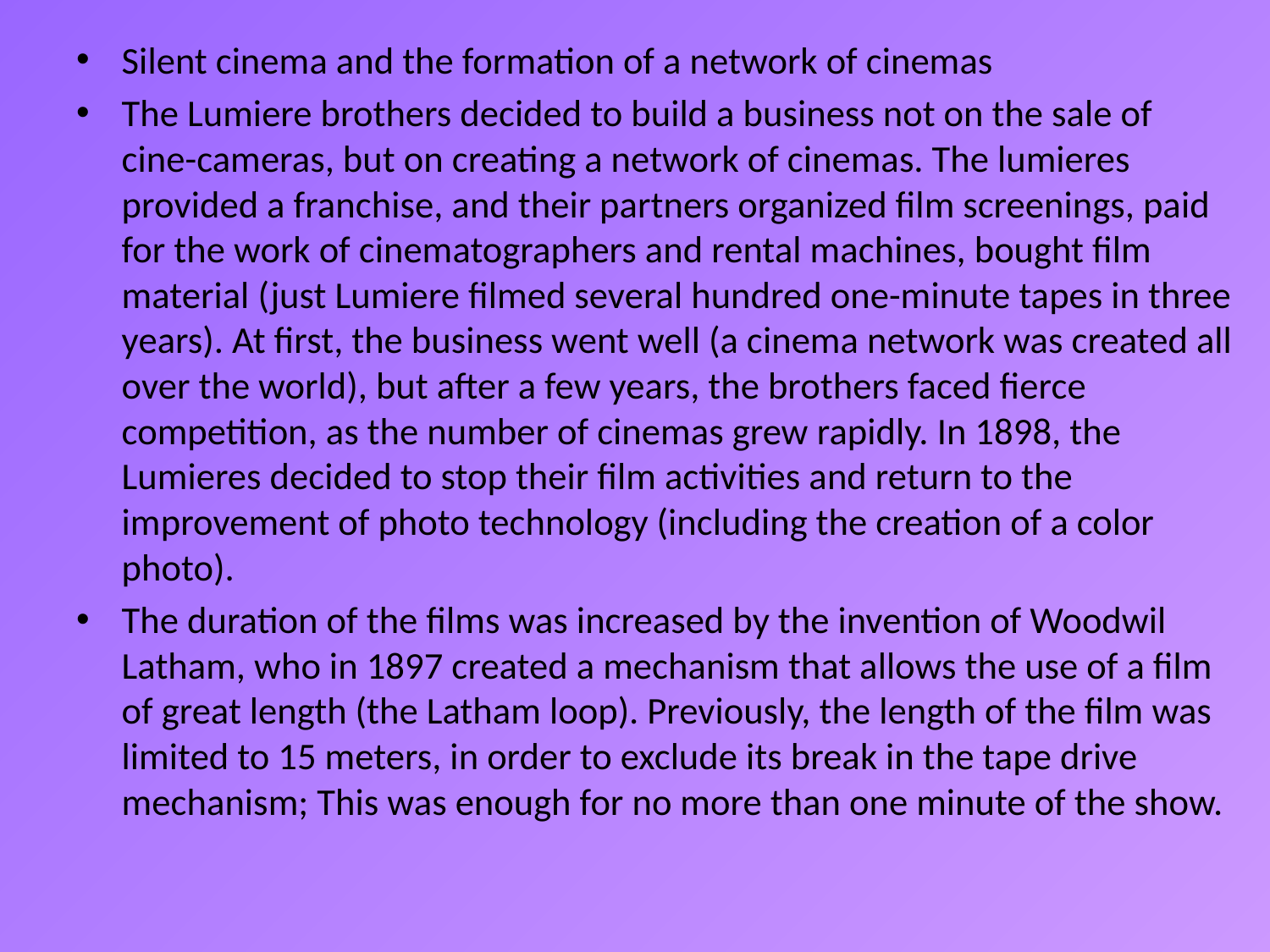

Silent cinema and the formation of a network of cinemas
The Lumiere brothers decided to build a business not on the sale of cine-cameras, but on creating a network of cinemas. The lumieres provided a franchise, and their partners organized film screenings, paid for the work of cinematographers and rental machines, bought film material (just Lumiere filmed several hundred one-minute tapes in three years). At first, the business went well (a cinema network was created all over the world), but after a few years, the brothers faced fierce competition, as the number of cinemas grew rapidly. In 1898, the Lumieres decided to stop their film activities and return to the improvement of photo technology (including the creation of a color photo).
The duration of the films was increased by the invention of Woodwil Latham, who in 1897 created a mechanism that allows the use of a film of great length (the Latham loop). Previously, the length of the film was limited to 15 meters, in order to exclude its break in the tape drive mechanism; This was enough for no more than one minute of the show.